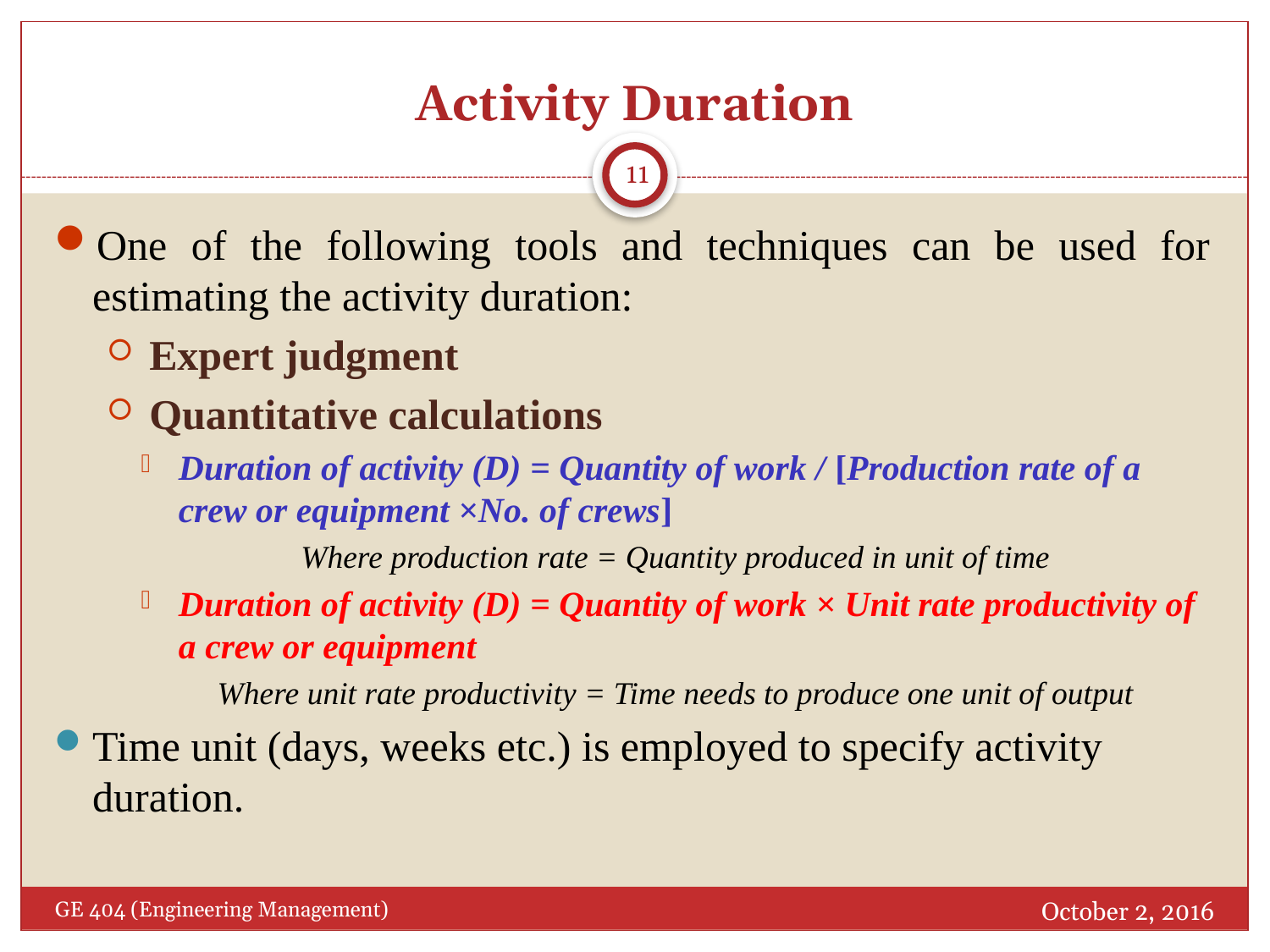

# Activity Duration
11
One of the following tools and techniques can be used for estimating the activity duration:
Expert judgment
Quantitative calculations
Duration of activity (D) = Quantity of work / [Production rate of a crew or equipment ×No. of crews]
Where production rate = Quantity produced in unit of time
Duration of activity (D) = Quantity of work × Unit rate productivity of a crew or equipment
Where unit rate productivity = Time needs to produce one unit of output
Time unit (days, weeks etc.) is employed to specify activity duration.

October 2, 2016
GE 404 (Engineering Management)